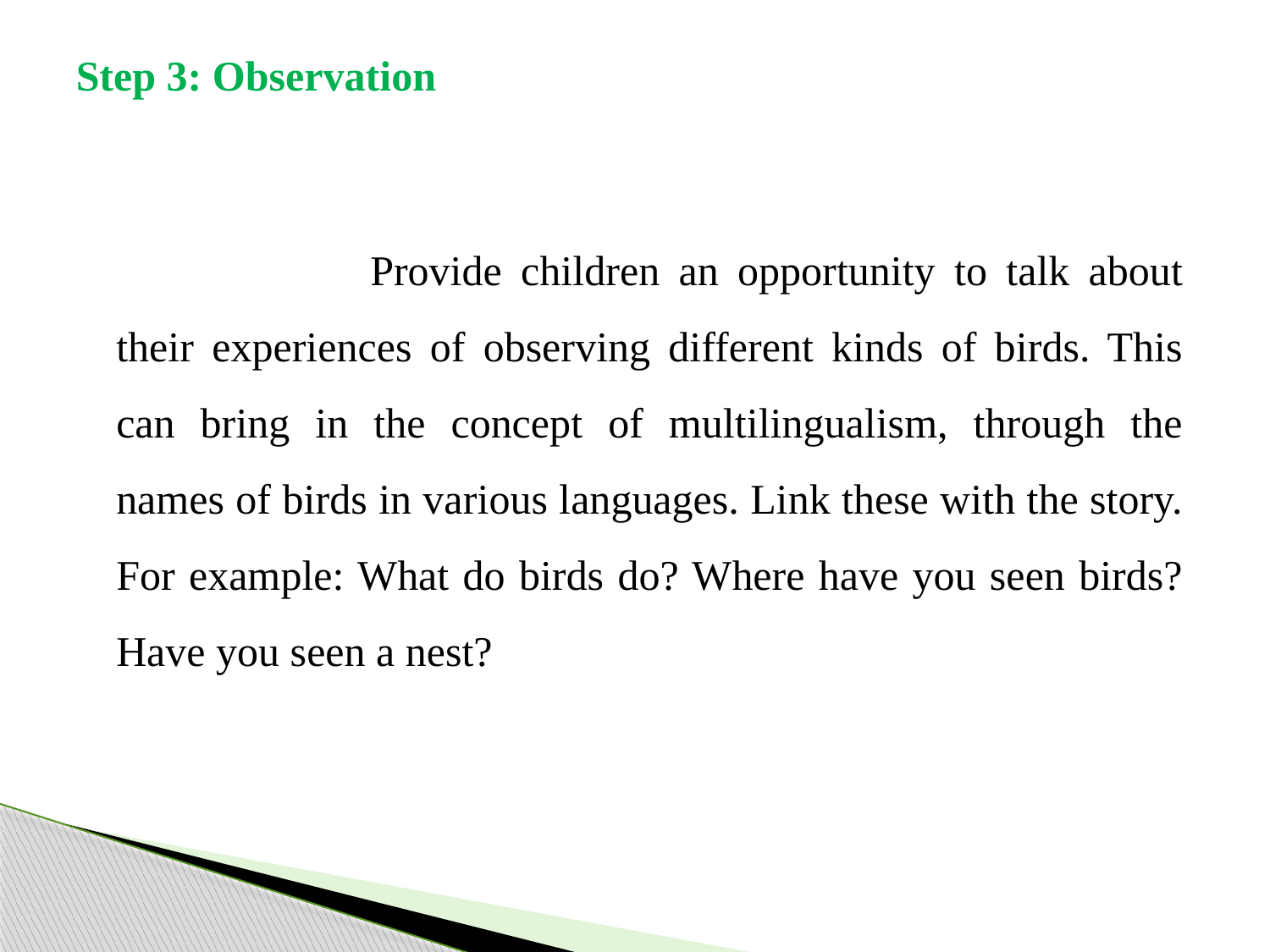

# Step 3: Observation
			Provide children an opportunity to talk about their experiences of observing different kinds of birds. This can bring in the concept of multilingualism, through the names of birds in various languages. Link these with the story. For example: What do birds do? Where have you seen birds? Have you seen a nest?